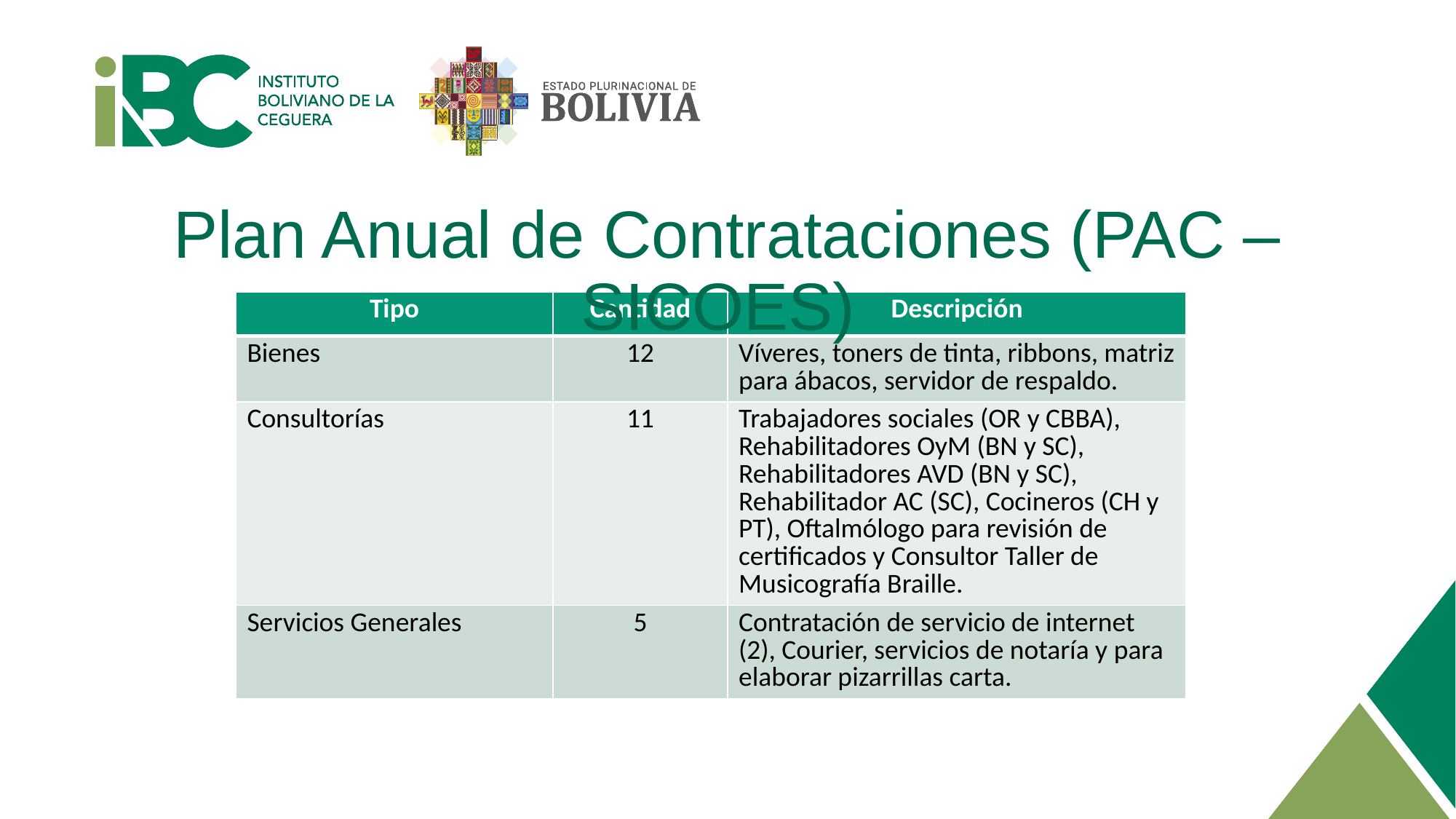

Plan Anual de Contrataciones (PAC – SICOES)
| Tipo | Cantidad | Descripción |
| --- | --- | --- |
| Bienes | 12 | Víveres, toners de tinta, ribbons, matriz para ábacos, servidor de respaldo. |
| Consultorías | 11 | Trabajadores sociales (OR y CBBA), Rehabilitadores OyM (BN y SC), Rehabilitadores AVD (BN y SC), Rehabilitador AC (SC), Cocineros (CH y PT), Oftalmólogo para revisión de certificados y Consultor Taller de Musicografía Braille. |
| Servicios Generales | 5 | Contratación de servicio de internet (2), Courier, servicios de notaría y para elaborar pizarrillas carta. |